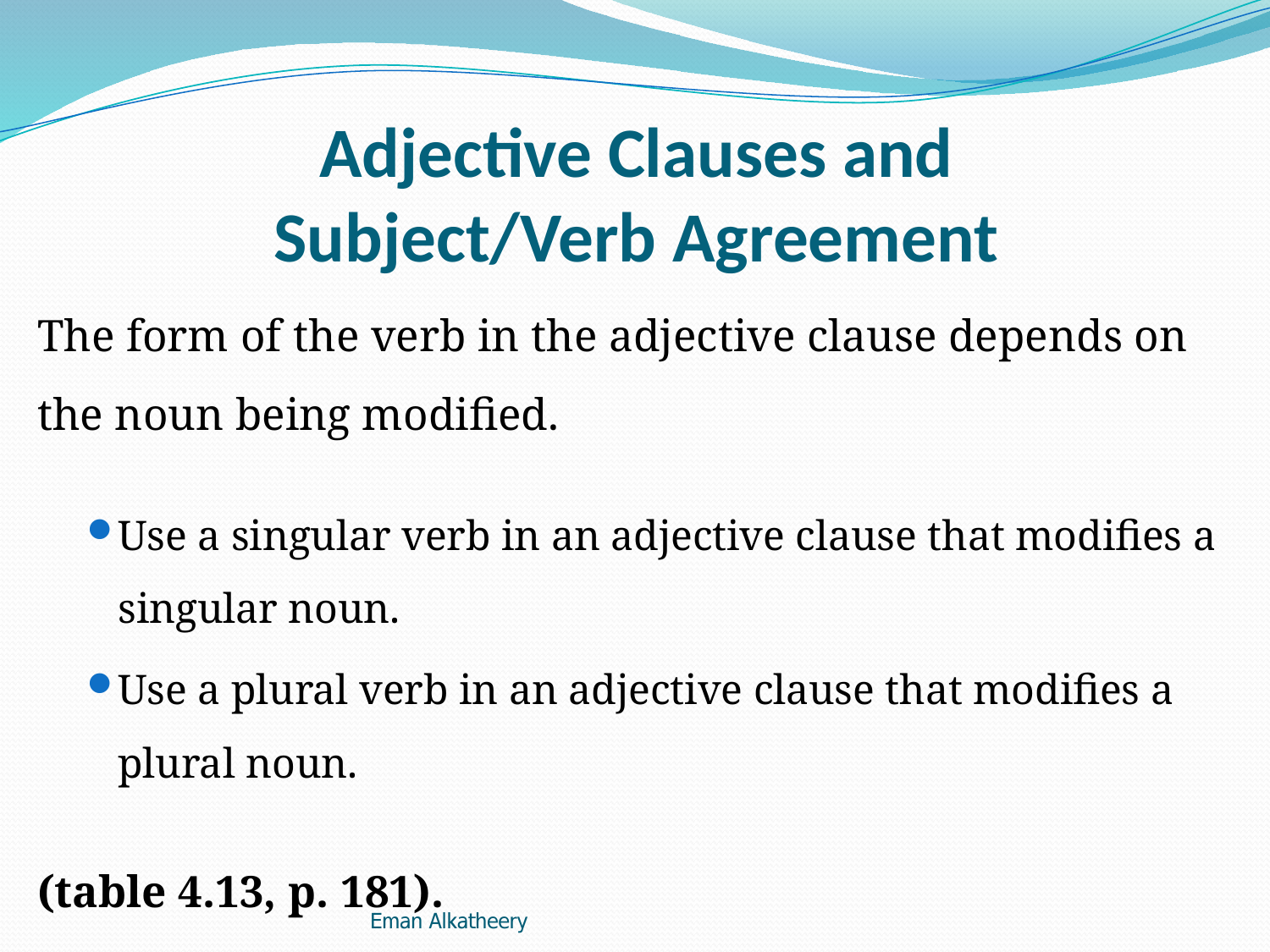

# Adjective Clauses and Subject/Verb Agreement
The form of the verb in the adjective clause depends on the noun being modified.

Use a singular verb in an adjective clause that modifies a singular noun.
Use a plural verb in an adjective clause that modifies a plural noun.

(table 4.13, p. 181).
Eman Alkatheery